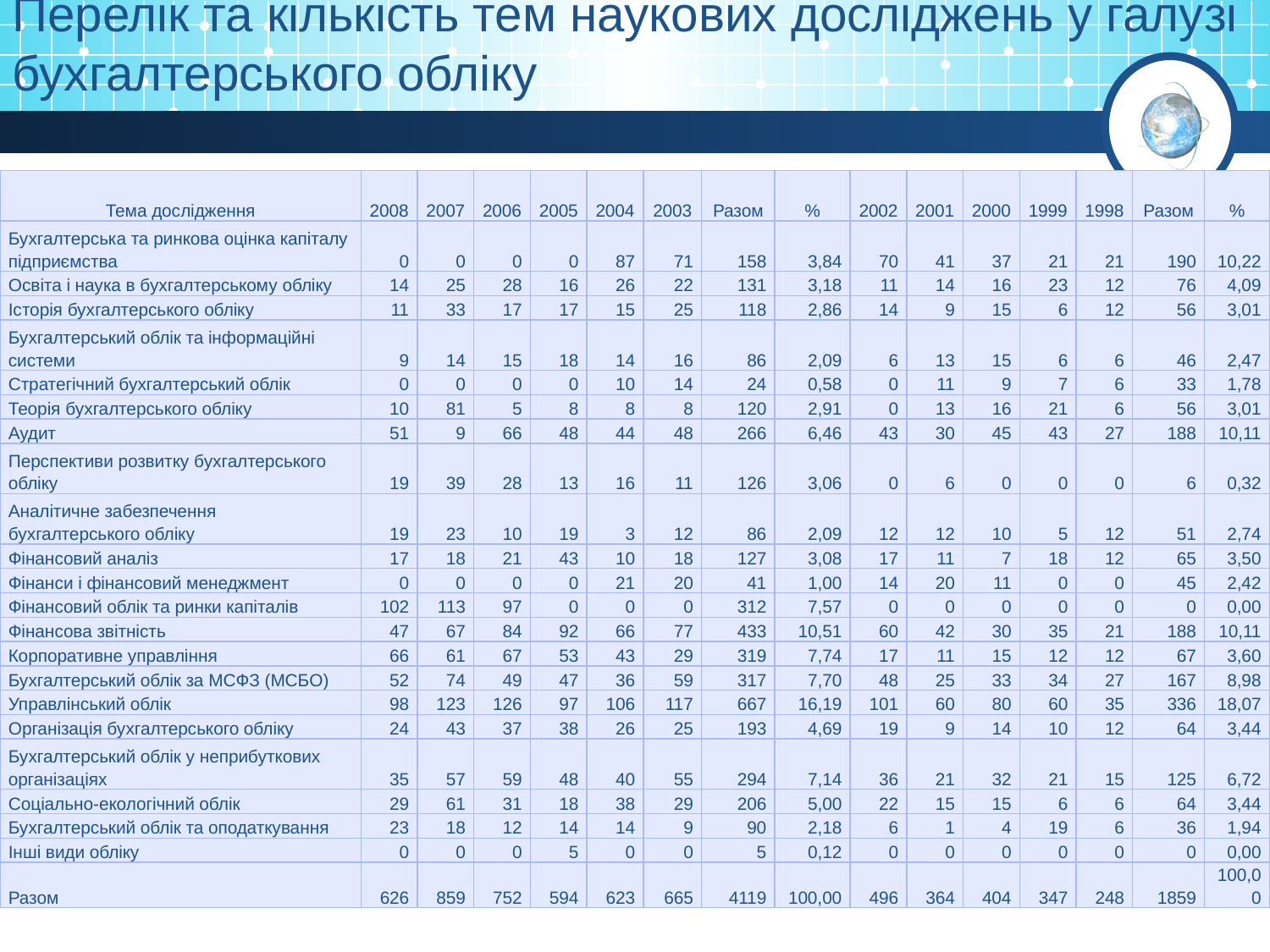

Перелік та кількість тем наукових досліджень у галузі бухгалтерського обліку

| Тема дослідження | 2008 | 2007 | 2006 | 2005 | 2004 | 2003 | Разом | % | 2002 | 2001 | 2000 | 1999 | 1998 | Разом | % |
| --- | --- | --- | --- | --- | --- | --- | --- | --- | --- | --- | --- | --- | --- | --- | --- |
| Бухгалтерська та ринкова оцінка капіталу підприємства | 0 | 0 | 0 | 0 | 87 | 71 | 158 | 3,84 | 70 | 41 | 37 | 21 | 21 | 190 | 10,22 |
| Освіта і наука в бухгалтерському обліку | 14 | 25 | 28 | 16 | 26 | 22 | 131 | 3,18 | 11 | 14 | 16 | 23 | 12 | 76 | 4,09 |
| Історія бухгалтерського обліку | 11 | 33 | 17 | 17 | 15 | 25 | 118 | 2,86 | 14 | 9 | 15 | 6 | 12 | 56 | 3,01 |
| Бухгалтерський облік та інформаційні системи | 9 | 14 | 15 | 18 | 14 | 16 | 86 | 2,09 | 6 | 13 | 15 | 6 | 6 | 46 | 2,47 |
| Стратегічний бухгалтерський облік | 0 | 0 | 0 | 0 | 10 | 14 | 24 | 0,58 | 0 | 11 | 9 | 7 | 6 | 33 | 1,78 |
| Теорія бухгалтерського обліку | 10 | 81 | 5 | 8 | 8 | 8 | 120 | 2,91 | 0 | 13 | 16 | 21 | 6 | 56 | 3,01 |
| Аудит | 51 | 9 | 66 | 48 | 44 | 48 | 266 | 6,46 | 43 | 30 | 45 | 43 | 27 | 188 | 10,11 |
| Перспективи розвитку бухгалтерського обліку | 19 | 39 | 28 | 13 | 16 | 11 | 126 | 3,06 | 0 | 6 | 0 | 0 | 0 | 6 | 0,32 |
| Аналітичне забезпечення бухгалтерського обліку | 19 | 23 | 10 | 19 | 3 | 12 | 86 | 2,09 | 12 | 12 | 10 | 5 | 12 | 51 | 2,74 |
| Фінансовий аналіз | 17 | 18 | 21 | 43 | 10 | 18 | 127 | 3,08 | 17 | 11 | 7 | 18 | 12 | 65 | 3,50 |
| Фінанси і фінансовий менеджмент | 0 | 0 | 0 | 0 | 21 | 20 | 41 | 1,00 | 14 | 20 | 11 | 0 | 0 | 45 | 2,42 |
| Фінансовий облік та ринки капіталів | 102 | 113 | 97 | 0 | 0 | 0 | 312 | 7,57 | 0 | 0 | 0 | 0 | 0 | 0 | 0,00 |
| Фінансова звітність | 47 | 67 | 84 | 92 | 66 | 77 | 433 | 10,51 | 60 | 42 | 30 | 35 | 21 | 188 | 10,11 |
| Корпоративне управління | 66 | 61 | 67 | 53 | 43 | 29 | 319 | 7,74 | 17 | 11 | 15 | 12 | 12 | 67 | 3,60 |
| Бухгалтерський облік за МСФЗ (МСБО) | 52 | 74 | 49 | 47 | 36 | 59 | 317 | 7,70 | 48 | 25 | 33 | 34 | 27 | 167 | 8,98 |
| Управлінський облік | 98 | 123 | 126 | 97 | 106 | 117 | 667 | 16,19 | 101 | 60 | 80 | 60 | 35 | 336 | 18,07 |
| Організація бухгалтерського обліку | 24 | 43 | 37 | 38 | 26 | 25 | 193 | 4,69 | 19 | 9 | 14 | 10 | 12 | 64 | 3,44 |
| Бухгалтерський облік у неприбуткових організаціях | 35 | 57 | 59 | 48 | 40 | 55 | 294 | 7,14 | 36 | 21 | 32 | 21 | 15 | 125 | 6,72 |
| Соціально-екологічний облік | 29 | 61 | 31 | 18 | 38 | 29 | 206 | 5,00 | 22 | 15 | 15 | 6 | 6 | 64 | 3,44 |
| Бухгалтерський облік та оподаткування | 23 | 18 | 12 | 14 | 14 | 9 | 90 | 2,18 | 6 | 1 | 4 | 19 | 6 | 36 | 1,94 |
| Інші види обліку | 0 | 0 | 0 | 5 | 0 | 0 | 5 | 0,12 | 0 | 0 | 0 | 0 | 0 | 0 | 0,00 |
| Разом | 626 | 859 | 752 | 594 | 623 | 665 | 4119 | 100,00 | 496 | 364 | 404 | 347 | 248 | 1859 | 100,00 |